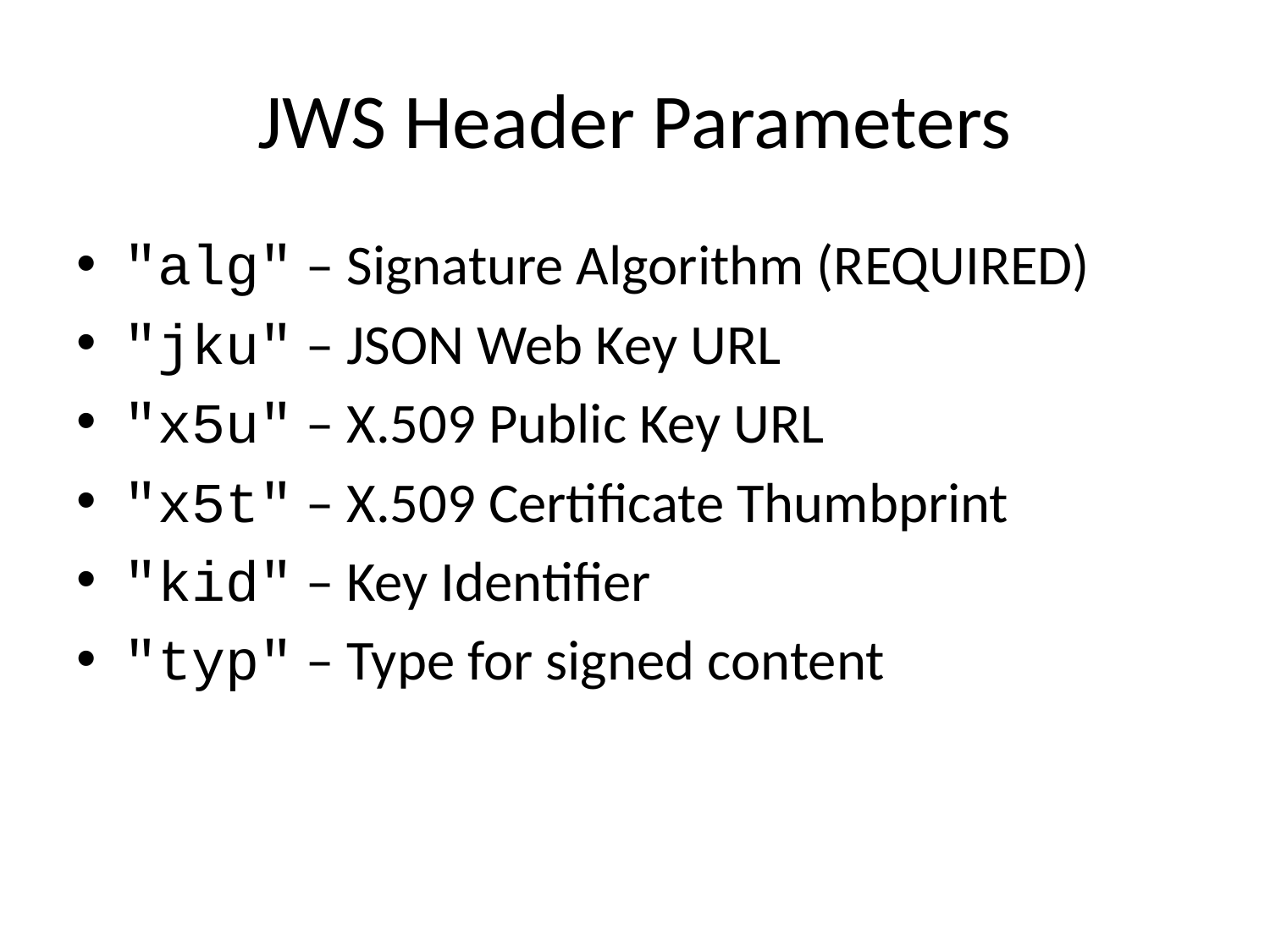

# JWS Header Parameters
"alg" – Signature Algorithm (REQUIRED)
"jku" – JSON Web Key URL
"x5u" – X.509 Public Key URL
"x5t" – X.509 Certificate Thumbprint
"kid" – Key Identifier
"typ" – Type for signed content